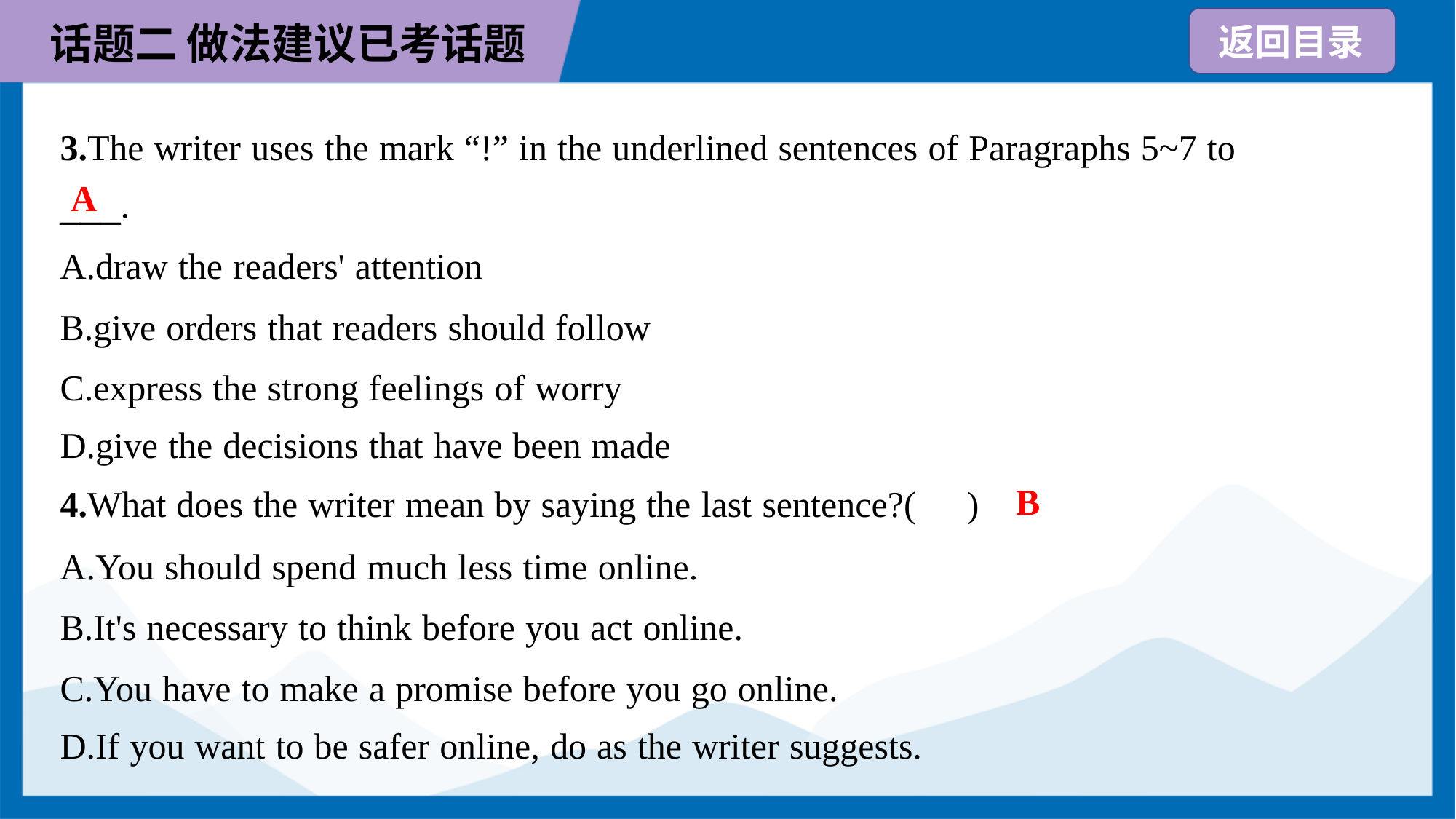

3.The writer uses the mark “!” in the underlined sentences of Paragraphs 5~7 to
___.
A
A.draw the readers' attention
B.give orders that readers should follow
C.express the strong feelings of worry
D.give the decisions that have been made
B
4.What does the writer mean by saying the last sentence?(     )
A.You should spend much less time online.
B.It's necessary to think before you act online.
C.You have to make a promise before you go online.
D.If you want to be safer online, do as the writer suggests.